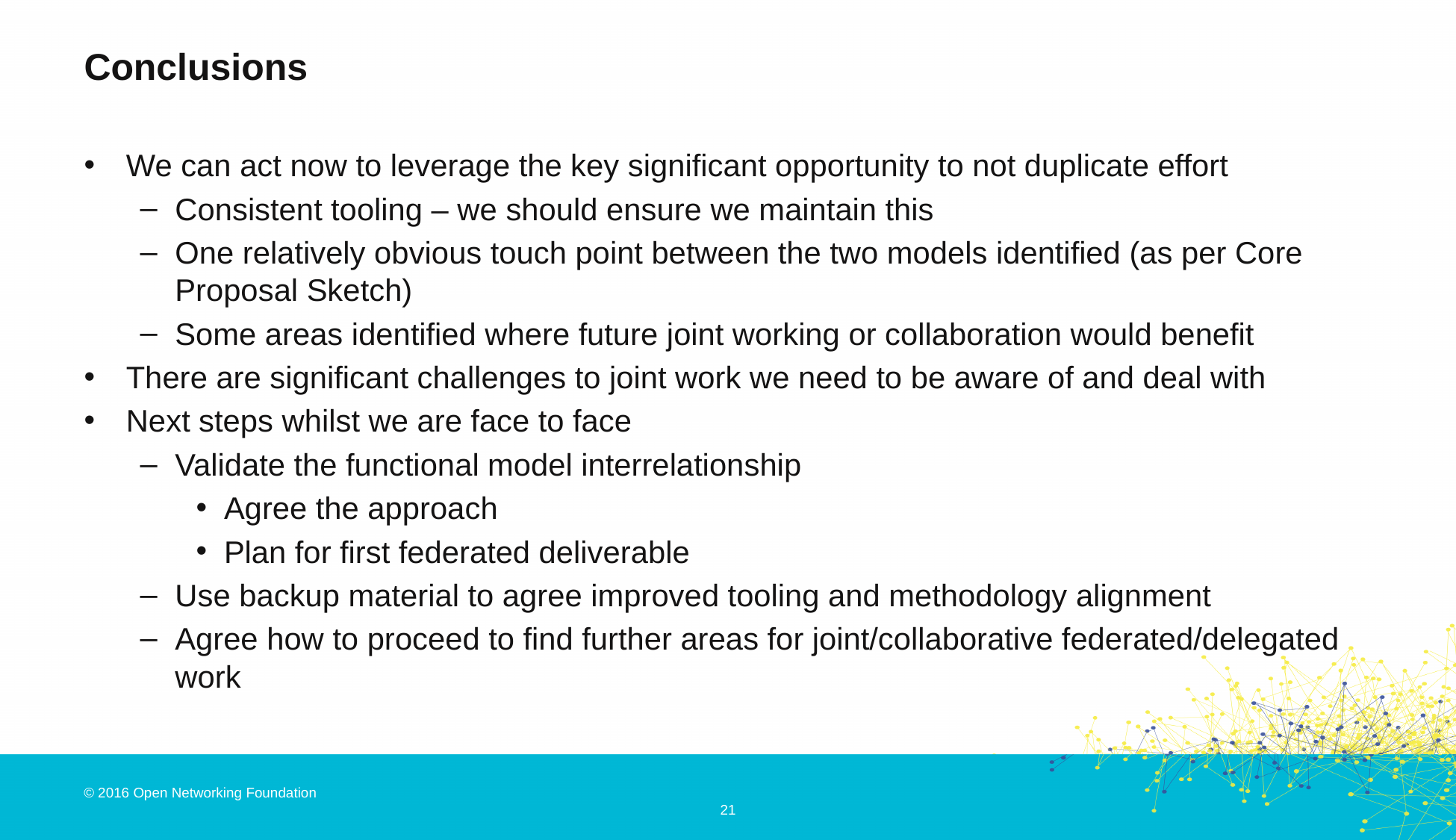

# Conclusions
We can act now to leverage the key significant opportunity to not duplicate effort
Consistent tooling – we should ensure we maintain this
One relatively obvious touch point between the two models identified (as per Core Proposal Sketch)
Some areas identified where future joint working or collaboration would benefit
There are significant challenges to joint work we need to be aware of and deal with
Next steps whilst we are face to face
Validate the functional model interrelationship
Agree the approach
Plan for first federated deliverable
Use backup material to agree improved tooling and methodology alignment
Agree how to proceed to find further areas for joint/collaborative federated/delegated work

21